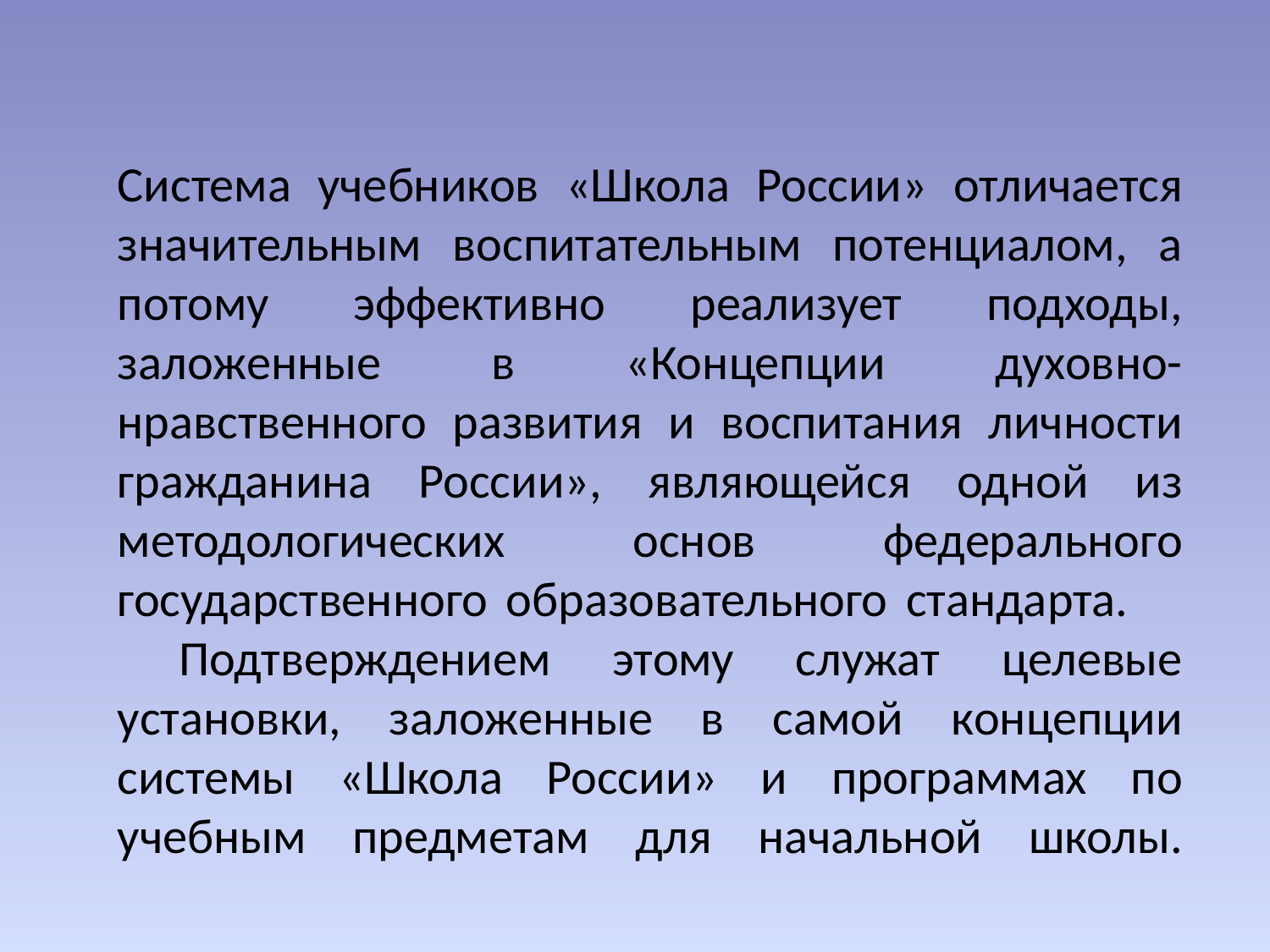

Система учебников «Школа России» отличается значительным воспитательным потенциалом, а потому эффективно реализует подходы, заложенные в «Концепции духовно-нравственного развития и воспитания личности гражданина России», являющейся одной из методологических основ федерального государственного образовательного стандарта.
 Подтверждением этому служат целевые установки, заложенные в самой концепции системы «Школа России» и программах по учебным предметам для начальной школы.